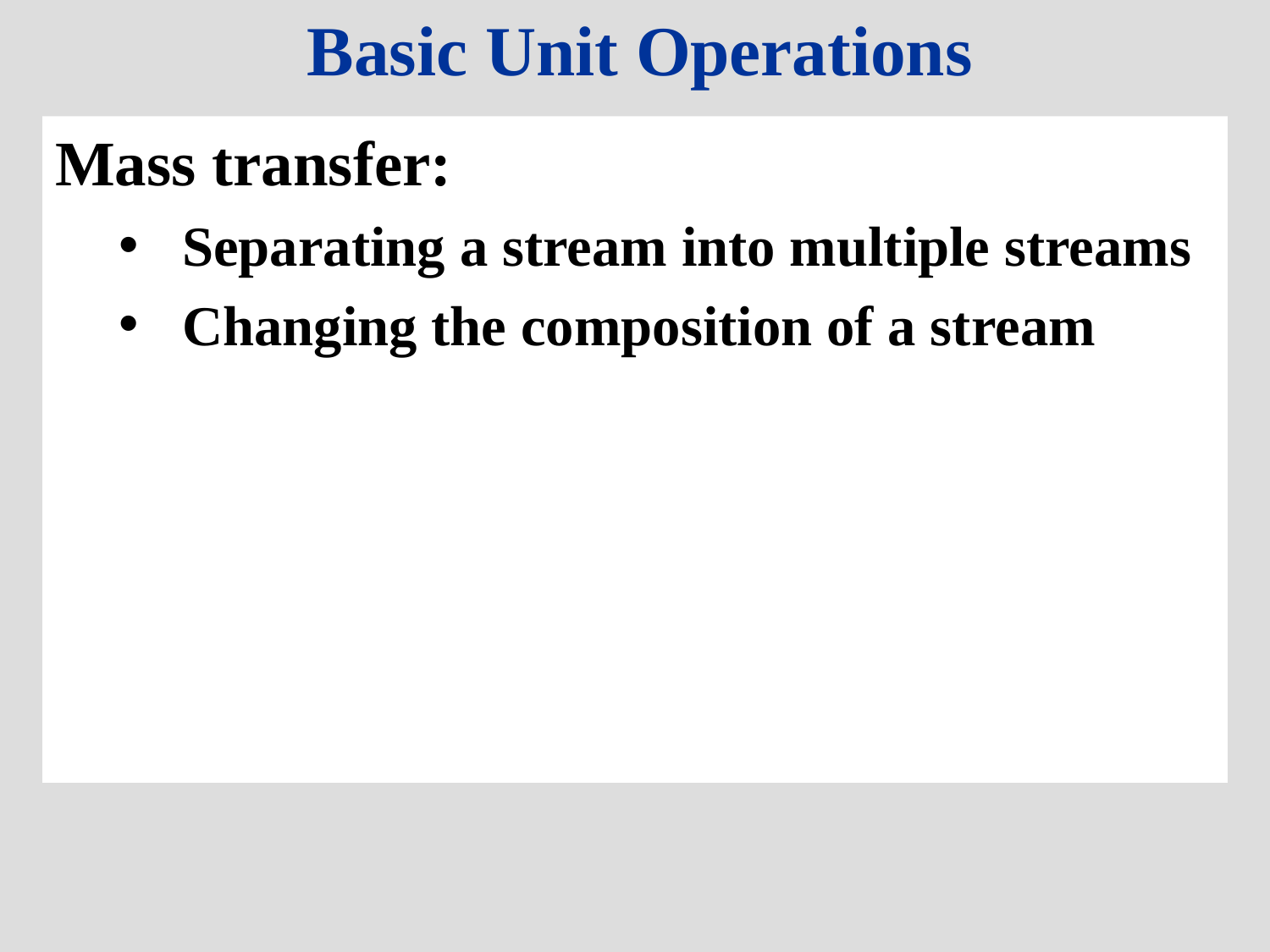

# Basic Unit Operations
Mass transfer:
Separating a stream into multiple streams
Changing the composition of a stream